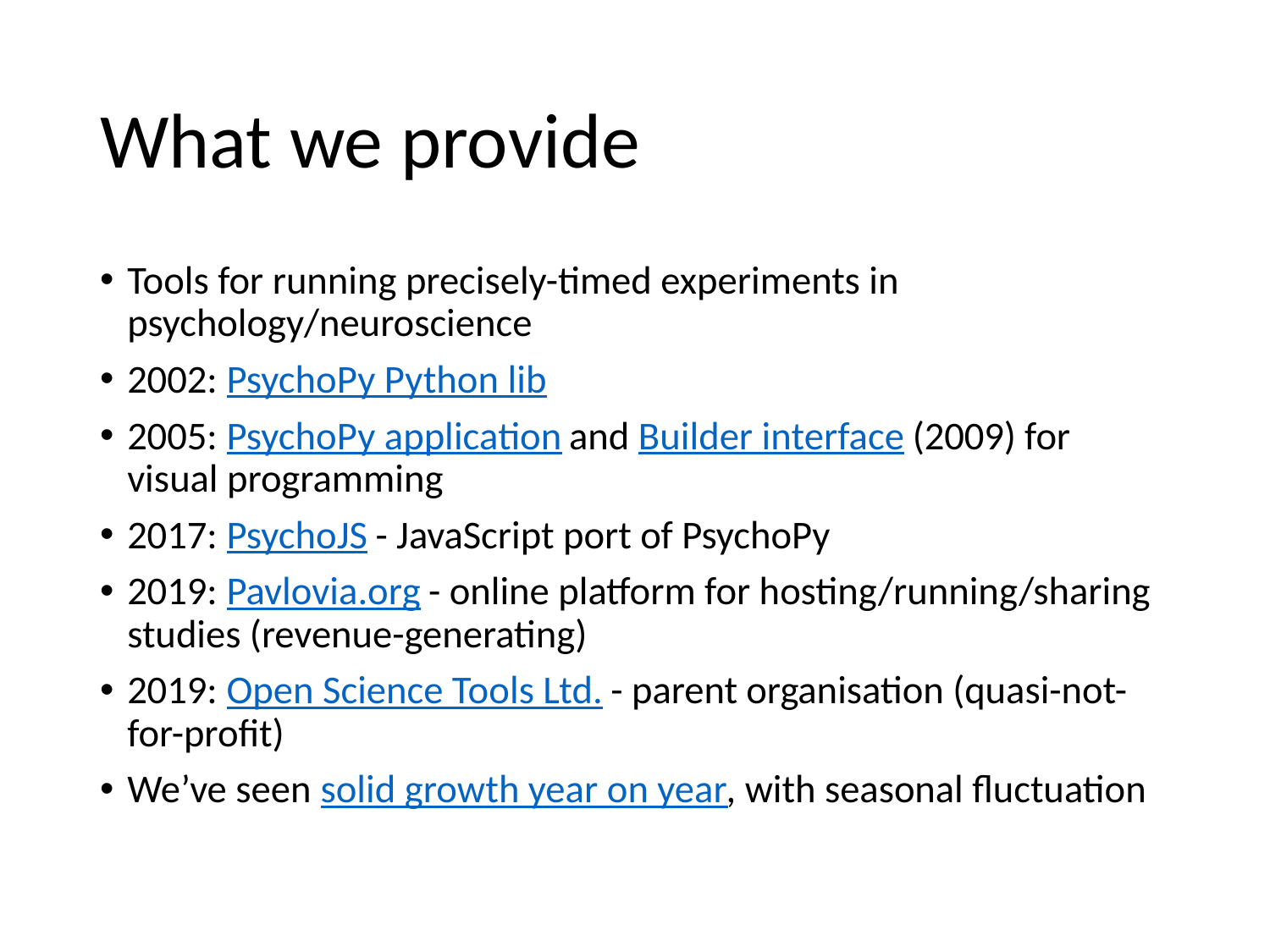

# What we provide
Tools for running precisely-timed experiments in psychology/neuroscience
2002: PsychoPy Python lib
2005: PsychoPy application and Builder interface (2009) for visual programming
2017: PsychoJS - JavaScript port of PsychoPy
2019: Pavlovia.org - online platform for hosting/running/sharing studies (revenue-generating)
2019: Open Science Tools Ltd. - parent organisation (quasi-not-for-profit)
We’ve seen solid growth year on year, with seasonal fluctuation